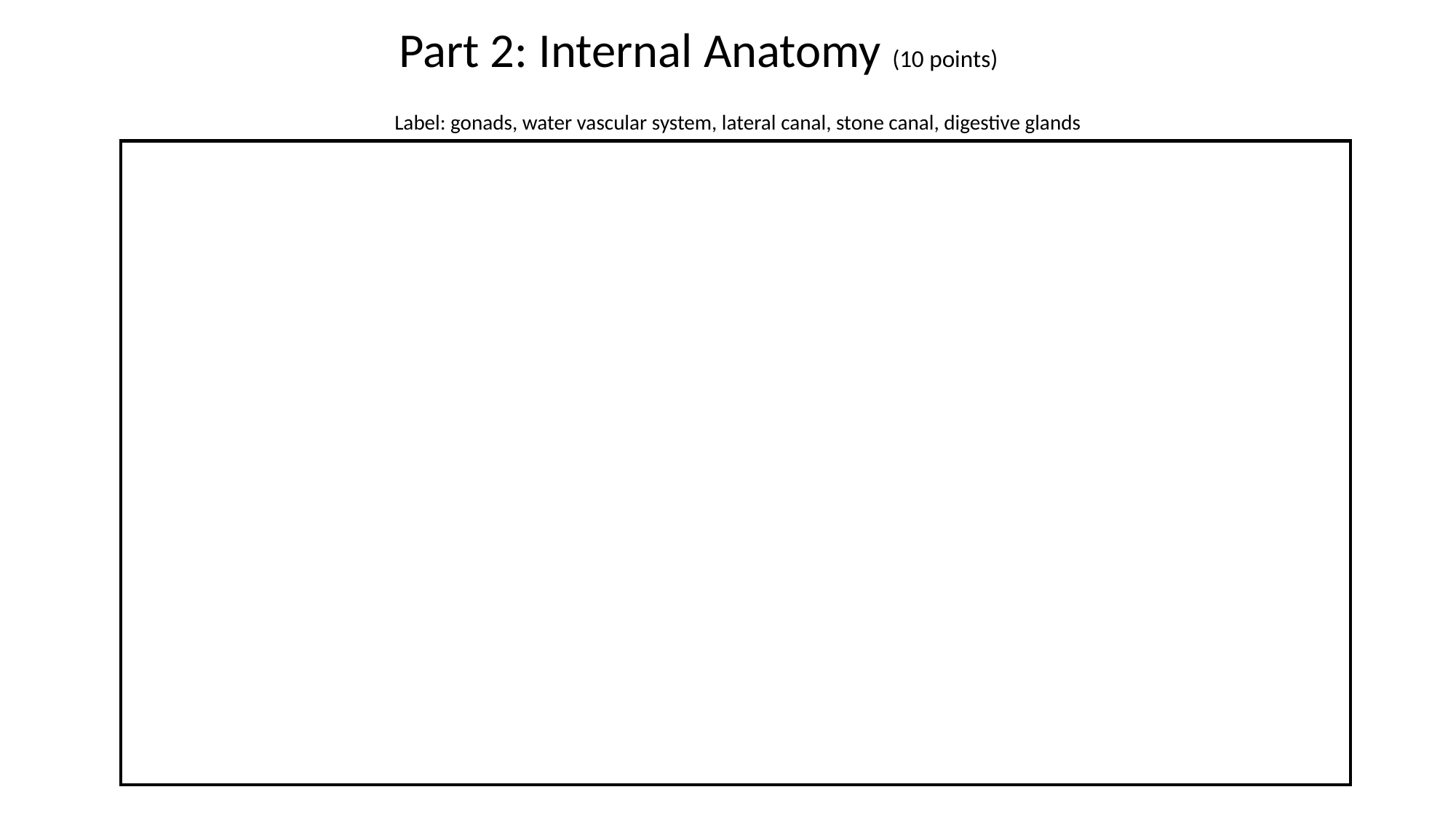

# Part 2: Internal Anatomy (10 points)
Label: gonads, water vascular system, lateral canal, stone canal, digestive glands